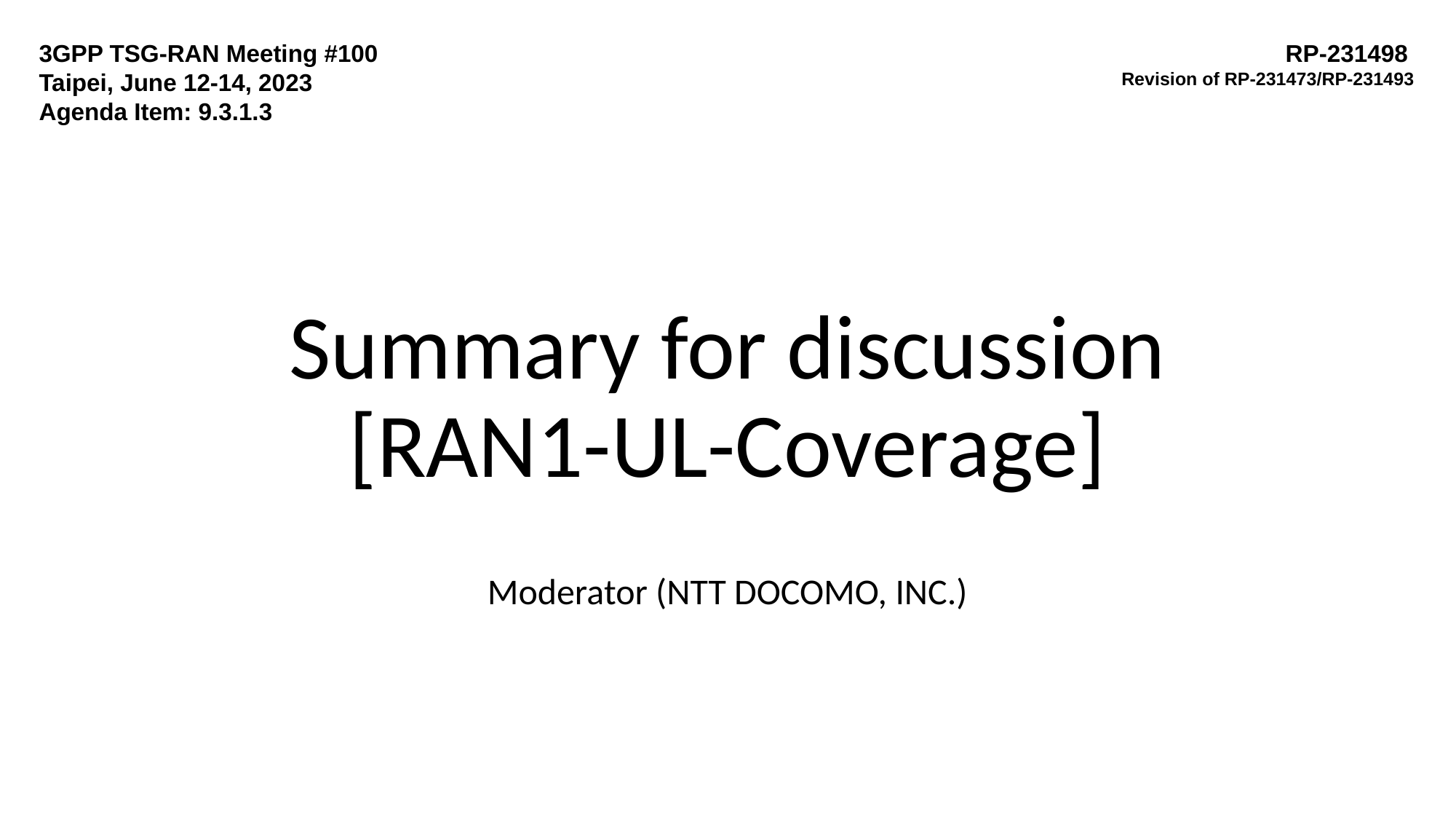

3GPP TSG-RAN Meeting #100
Taipei, June 12-14, 2023
Agenda Item: 9.3.1.3

RP-231498
Revision of RP-231473/RP-231493
# Summary for discussion [RAN1-UL-Coverage]
Moderator (NTT DOCOMO, INC.)